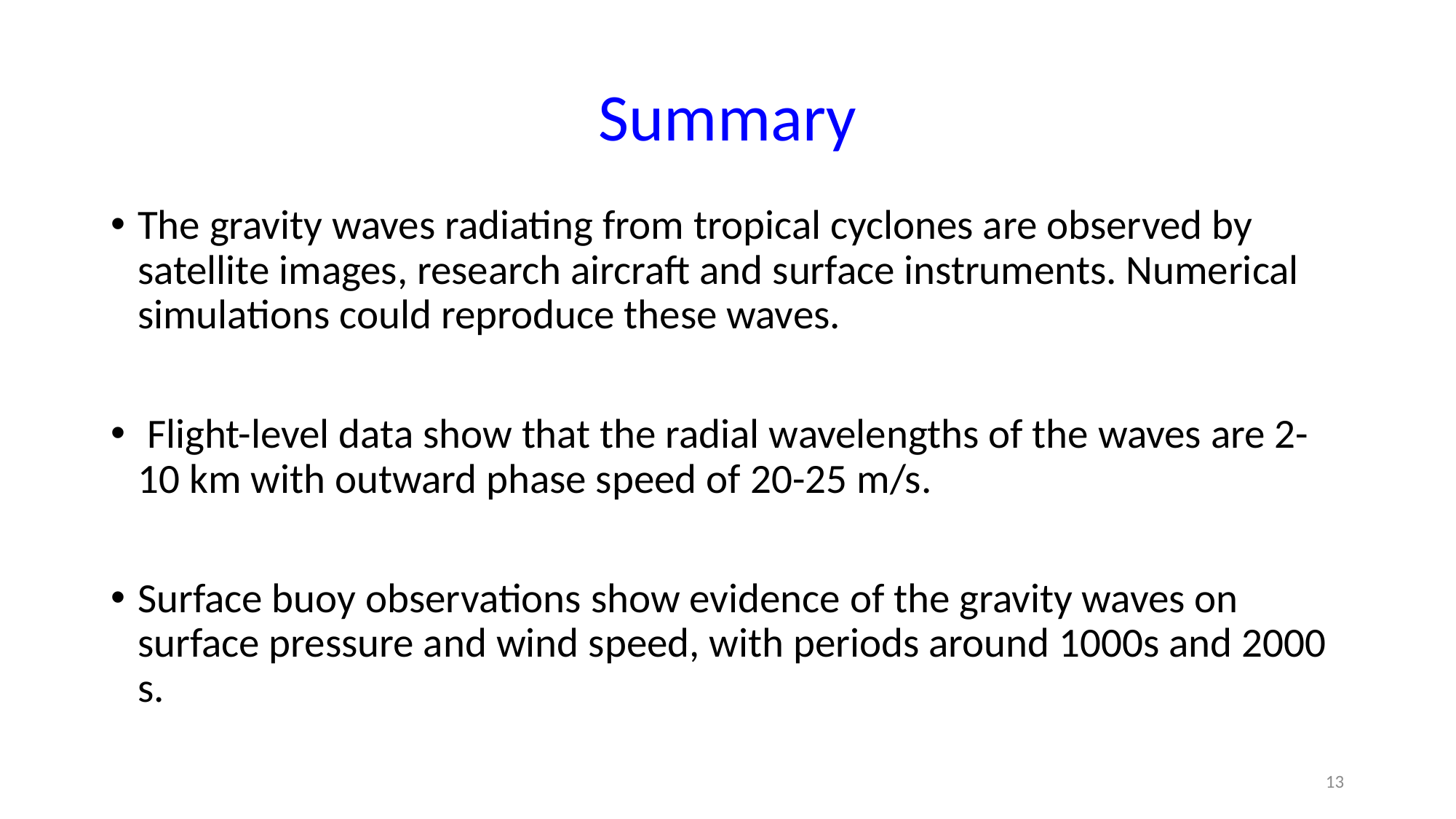

# Summary
The gravity waves radiating from tropical cyclones are observed by satellite images, research aircraft and surface instruments. Numerical simulations could reproduce these waves.

 Flight-level data show that the radial wavelengths of the waves are 2-10 km with outward phase speed of 20-25 m/s.

Surface buoy observations show evidence of the gravity waves on surface pressure and wind speed, with periods around 1000s and 2000 s.
13